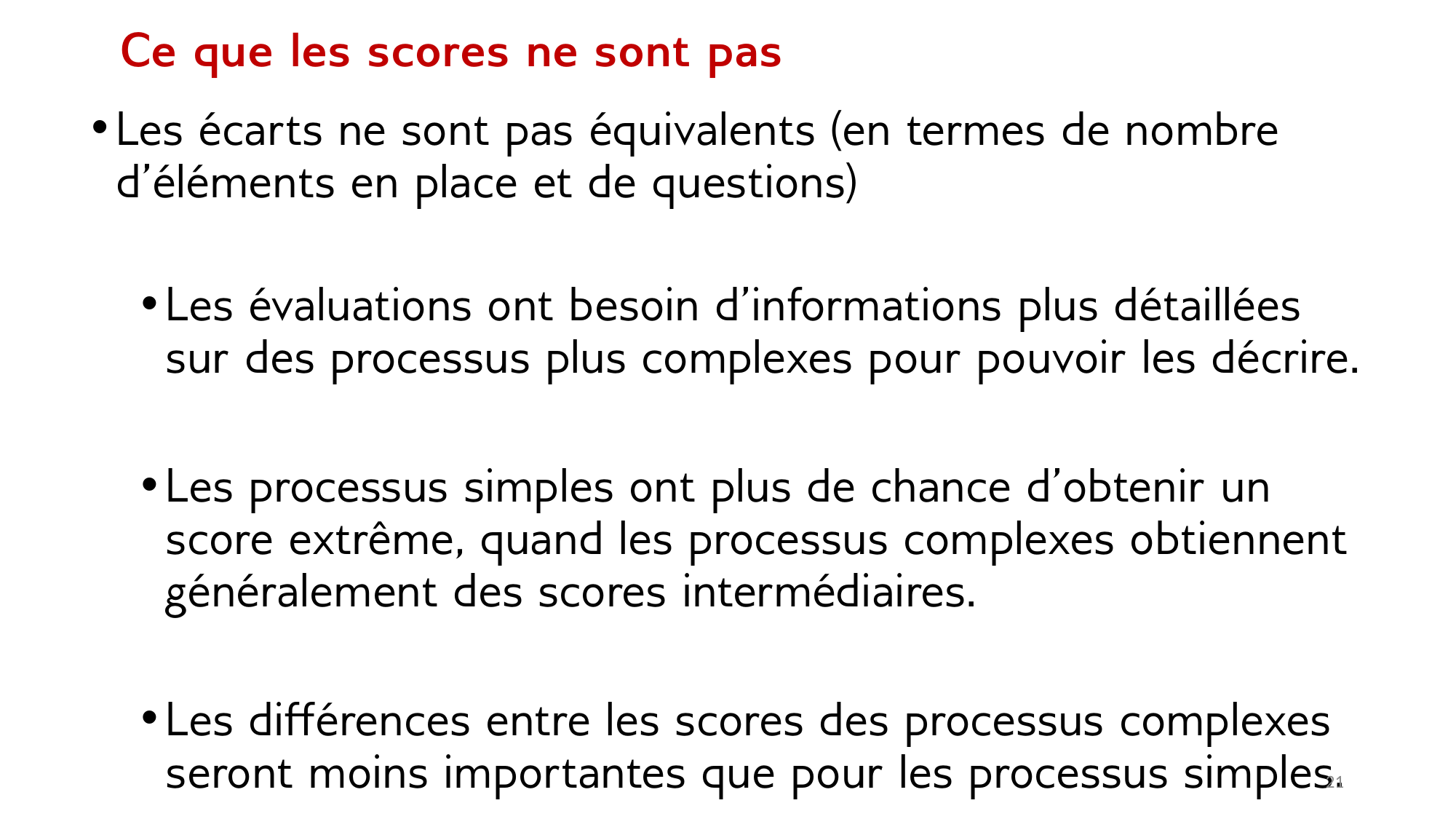

# Ce que les scores ne sont pas
Les écarts ne sont pas équivalents (en termes de nombre d’éléments en place et de questions)

Les évaluations ont besoin d’informations plus détaillées sur des processus plus complexes pour pouvoir les décrire.

Les processus simples ont plus de chance d’obtenir un score extrême, quand les processus complexes obtiennent généralement des scores intermédiaires.

Les différences entre les scores des processus complexes seront moins importantes que pour les processus simples.

21